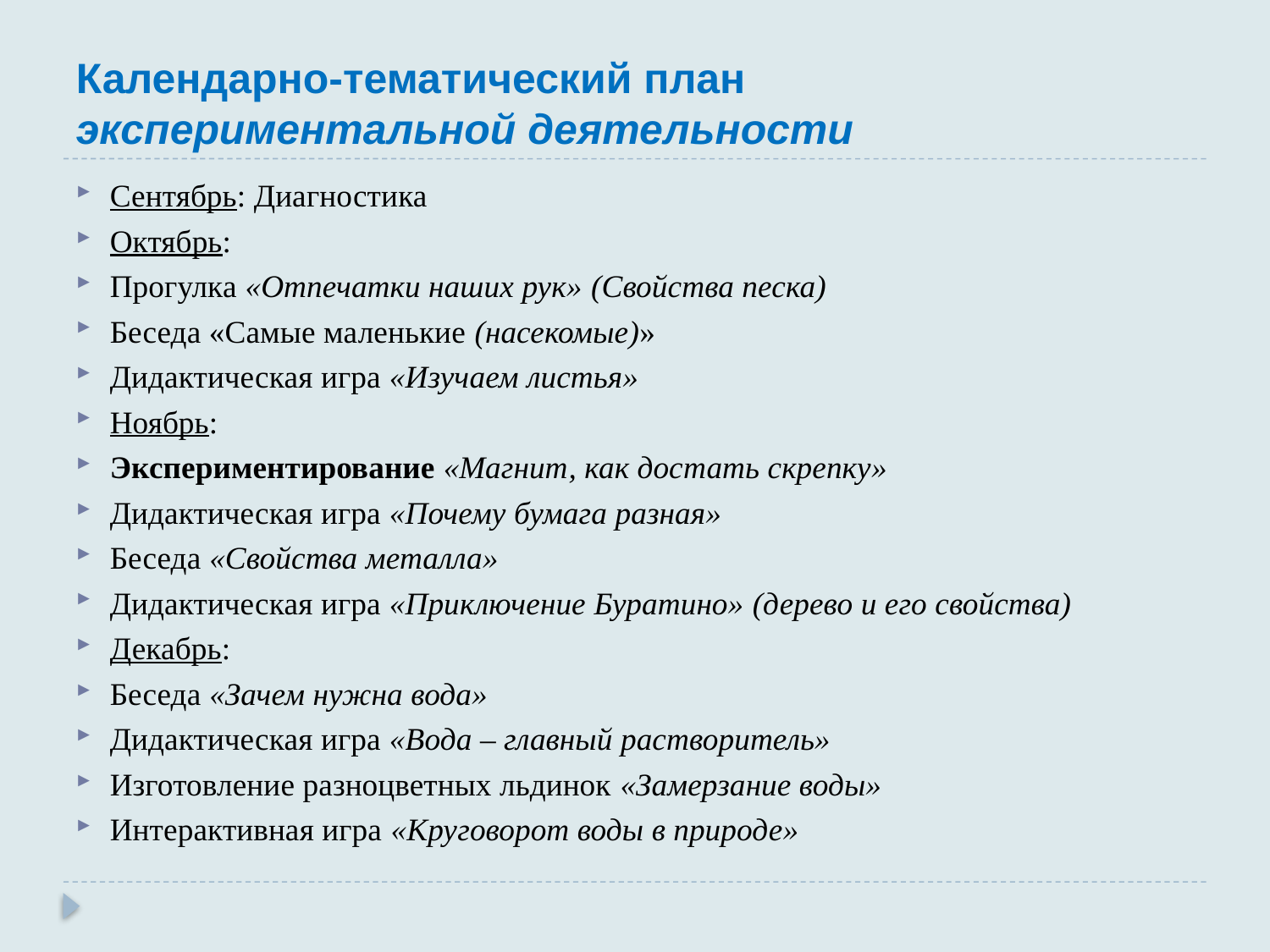

# Календарно-тематический план экспериментальной деятельности
Сентябрь: Диагностика
Октябрь:
Прогулка «Отпечатки наших рук» (Свойства песка)
Беседа «Самые маленькие (насекомые)»
Дидактическая игра «Изучаем листья»
Ноябрь:
Экспериментирование «Магнит, как достать скрепку»
Дидактическая игра «Почему бумага разная»
Беседа «Свойства металла»
Дидактическая игра «Приключение Буратино» (дерево и его свойства)
Декабрь:
Беседа «Зачем нужна вода»
Дидактическая игра «Вода – главный растворитель»
Изготовление разноцветных льдинок «Замерзание воды»
Интерактивная игра «Круговорот воды в природе»